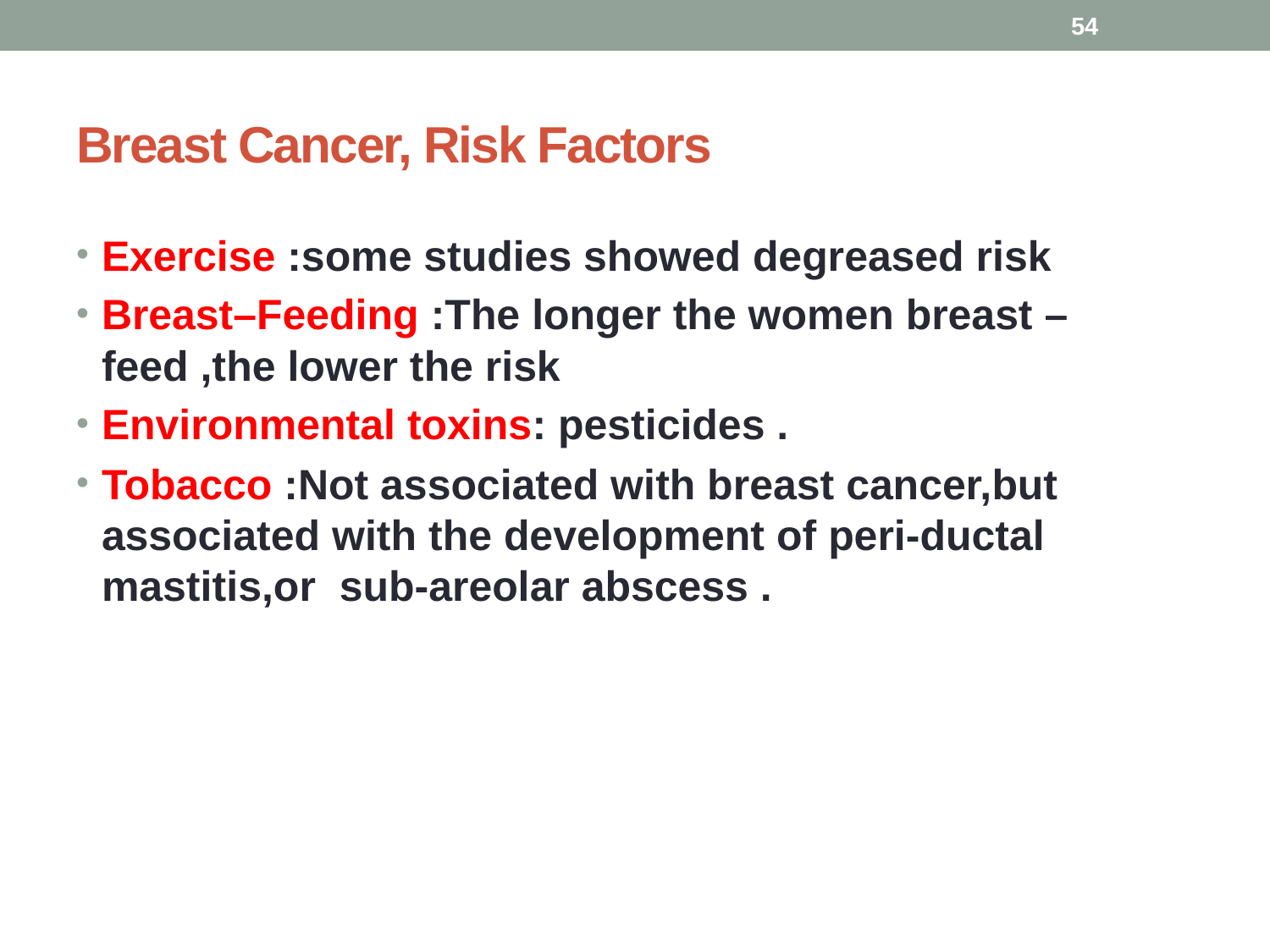

54
# Breast Cancer, Risk Factors
Exercise :some studies showed degreased risk
Breast–Feeding :The longer the women breast –feed ,the lower the risk
Environmental toxins: pesticides .
Tobacco :Not associated with breast cancer,but associated with the development of peri-ductal mastitis,or  sub-areolar abscess .